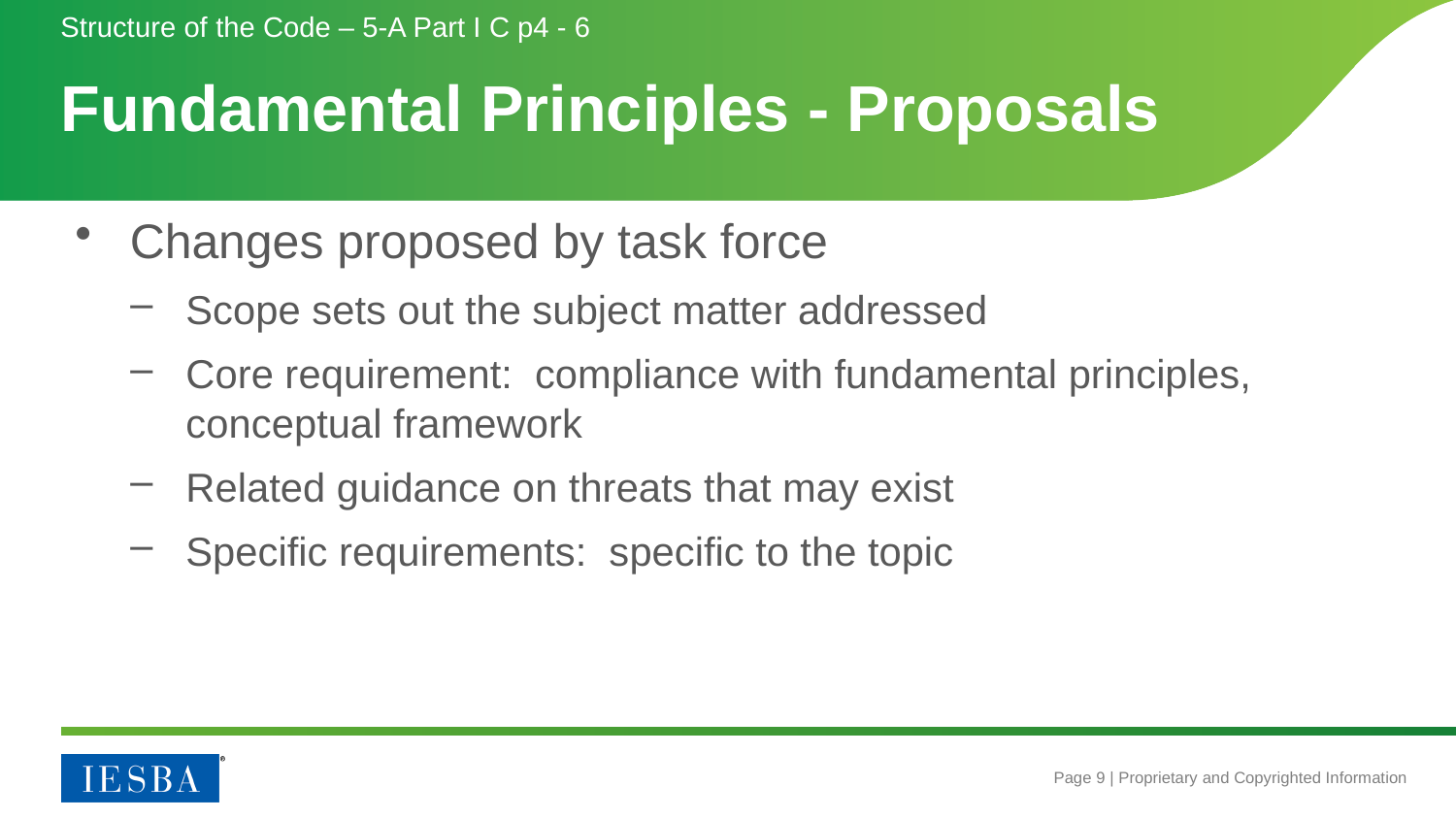

Structure of the Code – 5-A Part I C p4 - 6

# Fundamental Principles - Proposals
Changes proposed by task force
Scope sets out the subject matter addressed
Core requirement:  compliance with fundamental principles, conceptual framework
Related guidance on threats that may exist
Specific requirements:  specific to the topic